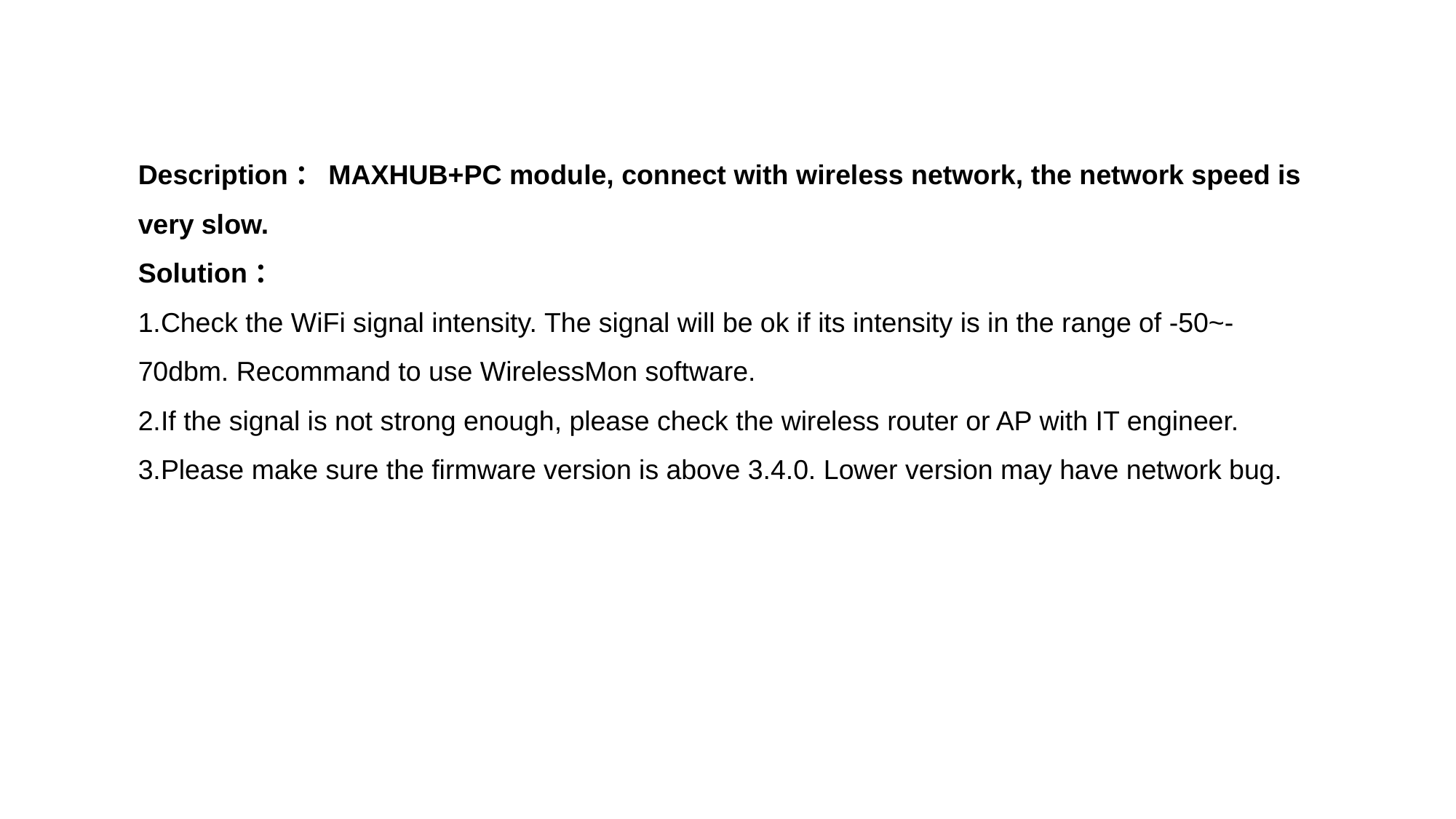

Description：MAXHUB+PC module, connect with wireless network, the network speed is very slow.
Solution：
1.Check the WiFi signal intensity. The signal will be ok if its intensity is in the range of -50~-70dbm. Recommand to use WirelessMon software.
2.If the signal is not strong enough, please check the wireless router or AP with IT engineer.
3.Please make sure the firmware version is above 3.4.0. Lower version may have network bug.